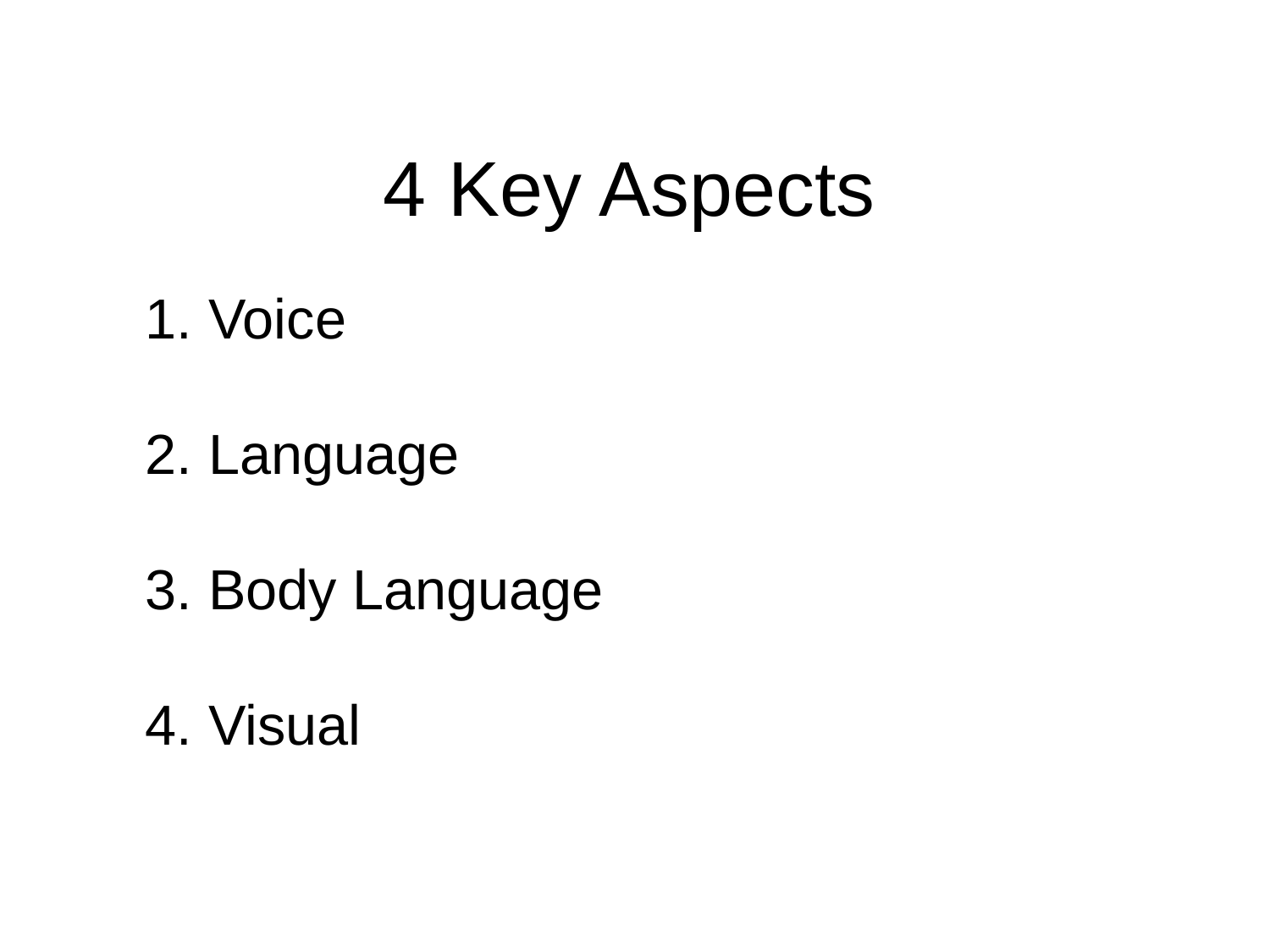

# 4 Key Aspects
Voice

Language

Body Language

Visual